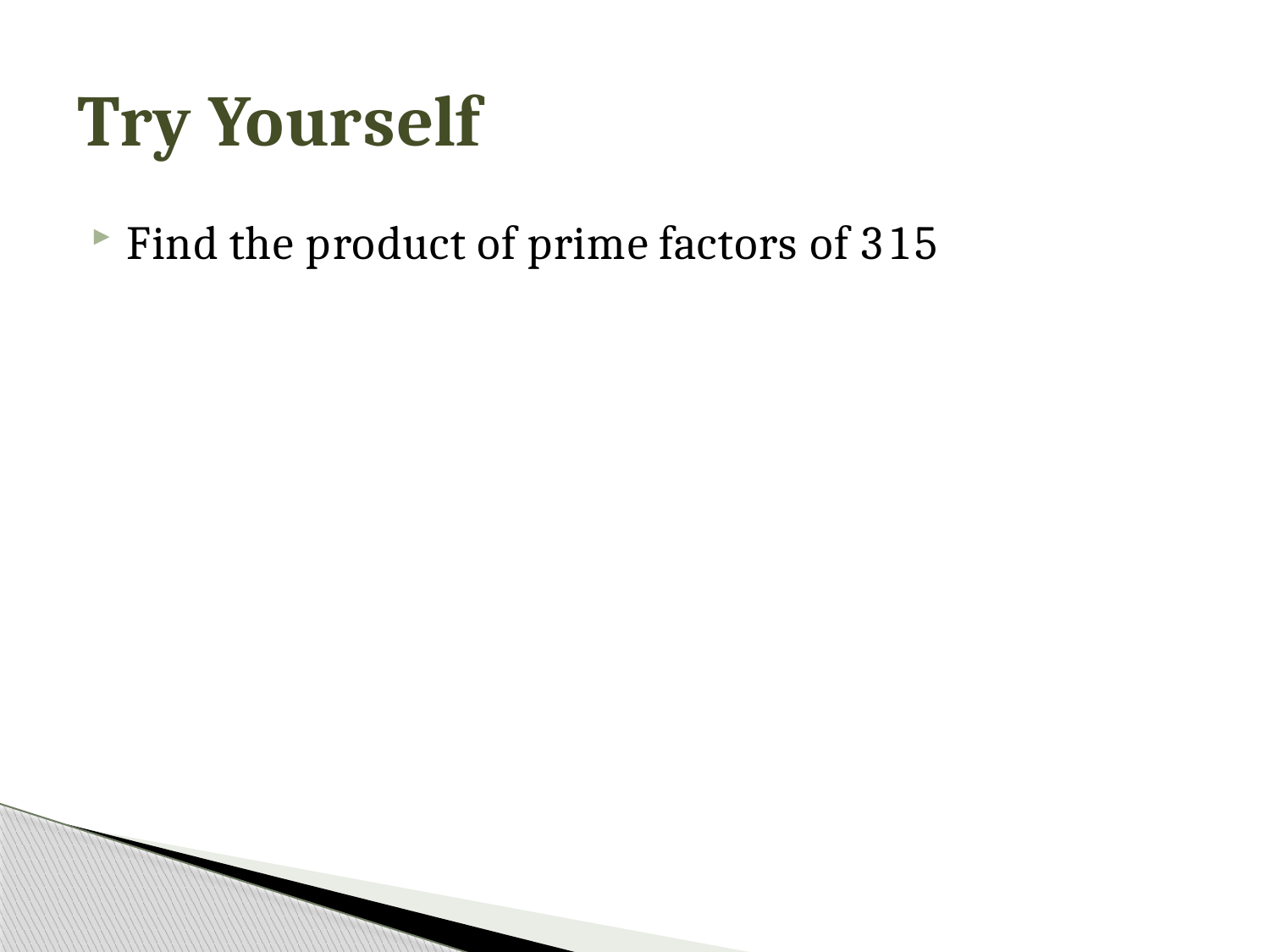

# Try Yourself
Find the product of prime factors of 315